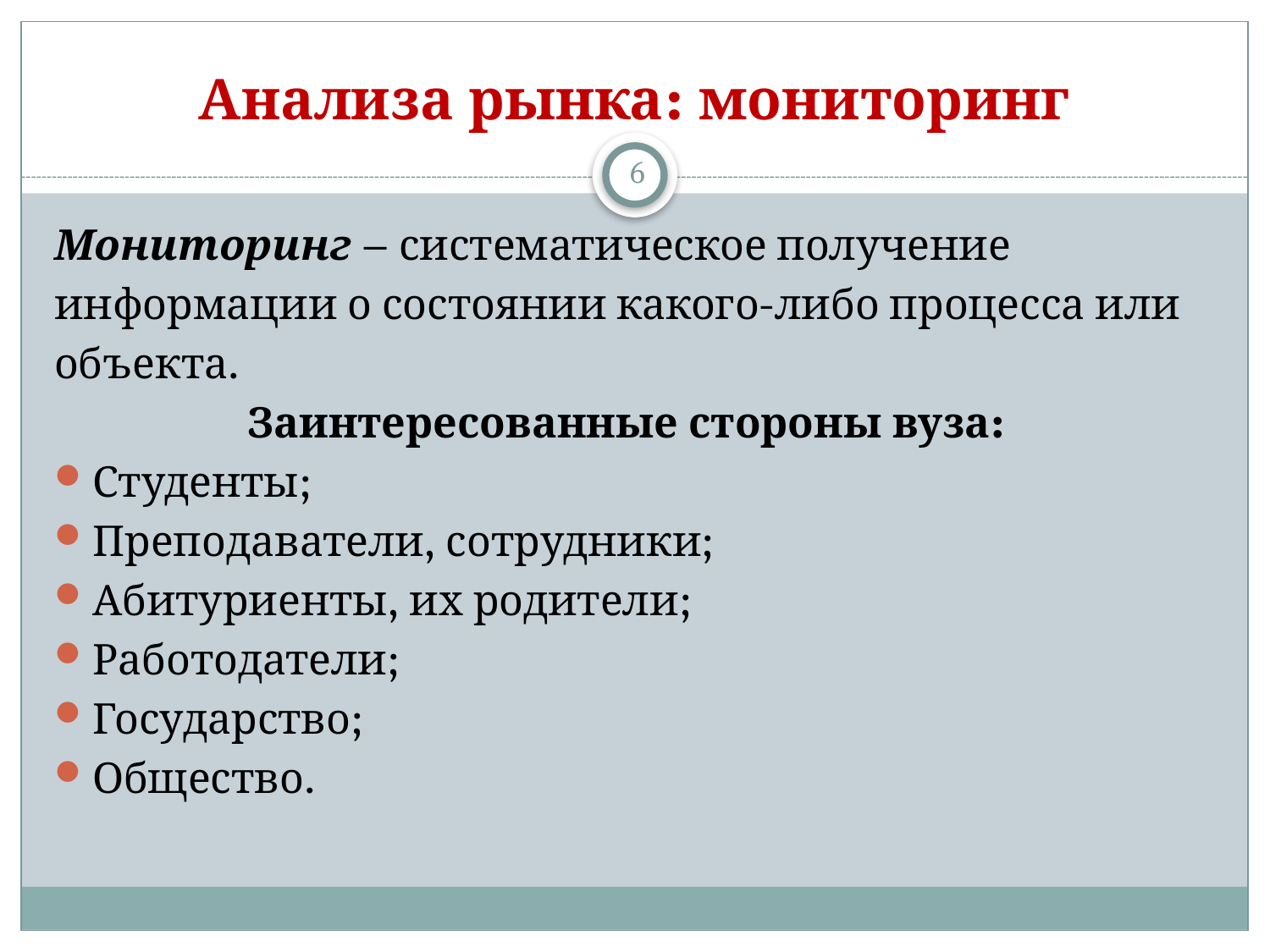

# Анализа рынка: мониторинг
6
Мониторинг – систематическое получение
информации о состоянии какого-либо процесса или
объекта.
Заинтересованные стороны вуза:
Студенты;
Преподаватели, сотрудники;
Абитуриенты, их родители;
Работодатели;
Государство;
Общество.